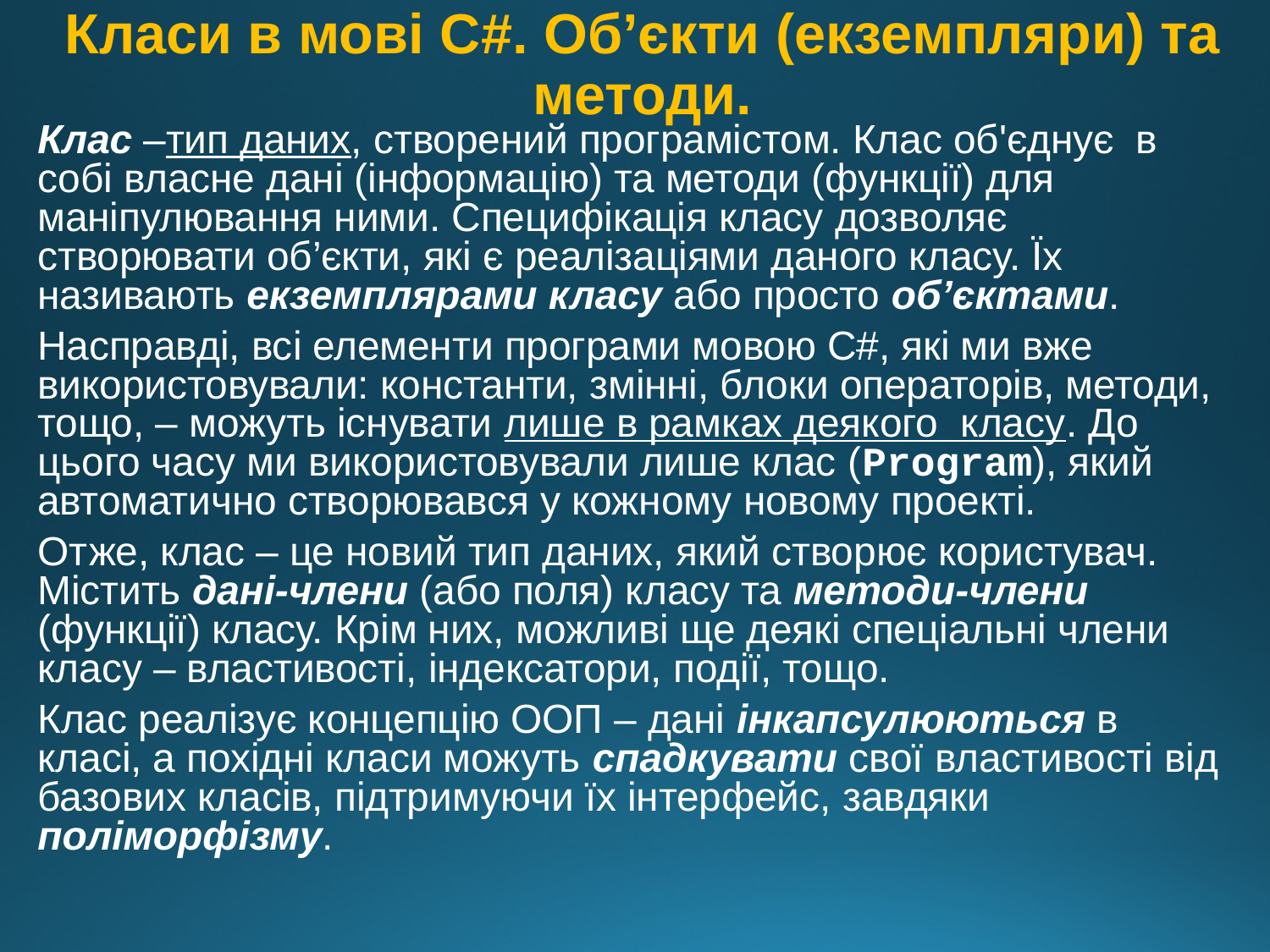

# Класи в мові C#. Об’єкти (екземпляри) та методи.
Клас –тип даних, створений програмістом. Клас об'єднує  в собі власне дані (інформацію) та методи (функції) для маніпулювання ними. Специфікація класу дозволяє створювати об’єкти, які є реалізаціями даного класу. Їх називають екземплярами класу або просто об’єктами.
Насправді, всі елементи програми мовою С#, які ми вже використовували: константи, змінні, блоки операторів, методи, тощо, – можуть існувати лише в рамках деякого  класу. До цього часу ми використовували лише клас (Program), який автоматично створювався у кожному новому проекті.
Отже, клас – це новий тип даних, який створює користувач. Містить дані-члени (або поля) класу та методи-члени (функції) класу. Крім них, можливі ще деякі спеціальні члени класу – властивості, індексатори, події, тощо.
Клас реалізує концепцію ООП – дані інкапсулюються в класі, а похідні класи можуть спадкувати свої властивості від базових класів, підтримуючи їх інтерфейс, завдяки поліморфізму.